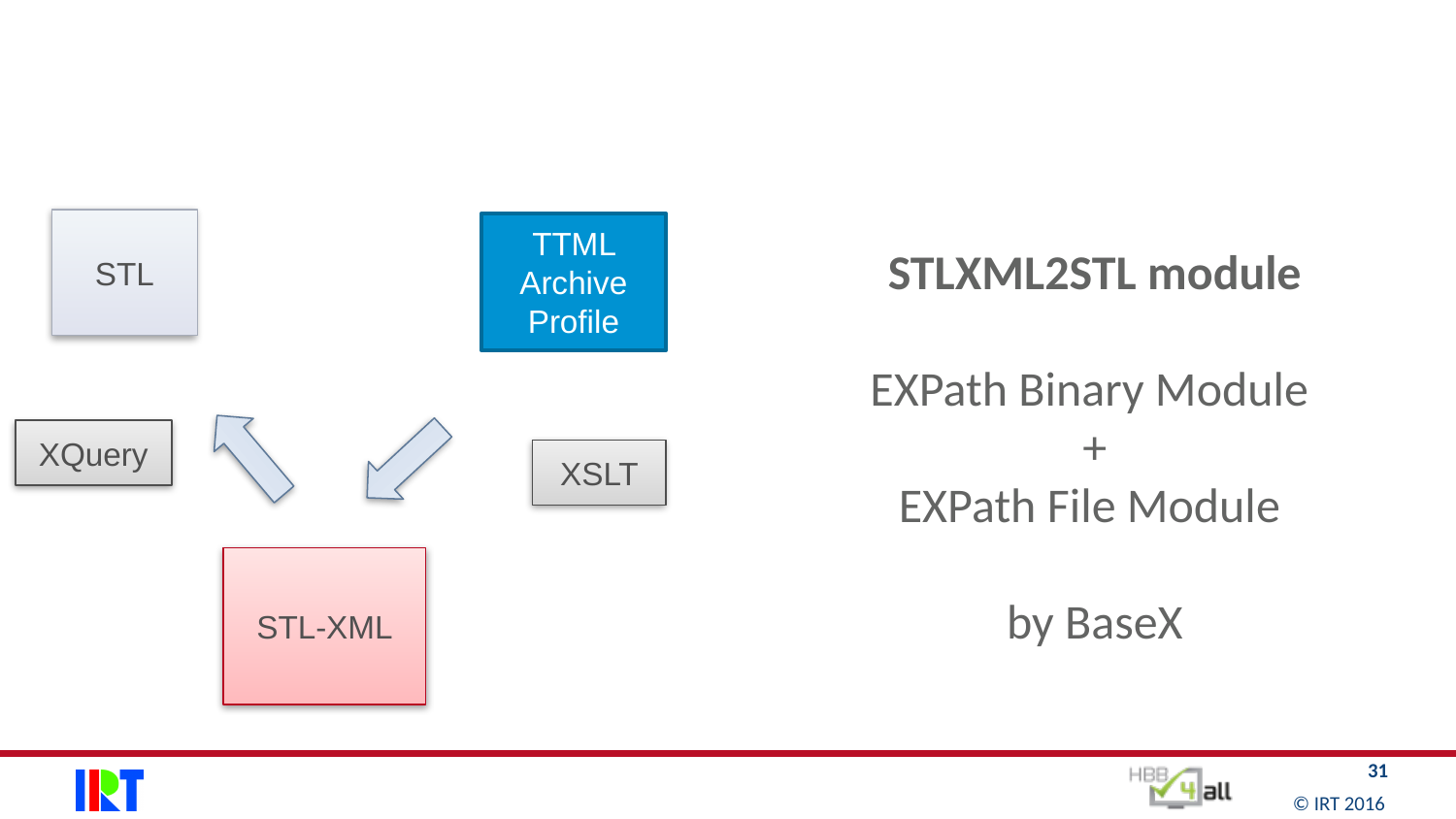

#
STL
TTML Archive Profile
STLXML2STL module

EXPath Binary Module
+
EXPath File Module

by BaseX
XQuery

XSLT
STL-XML